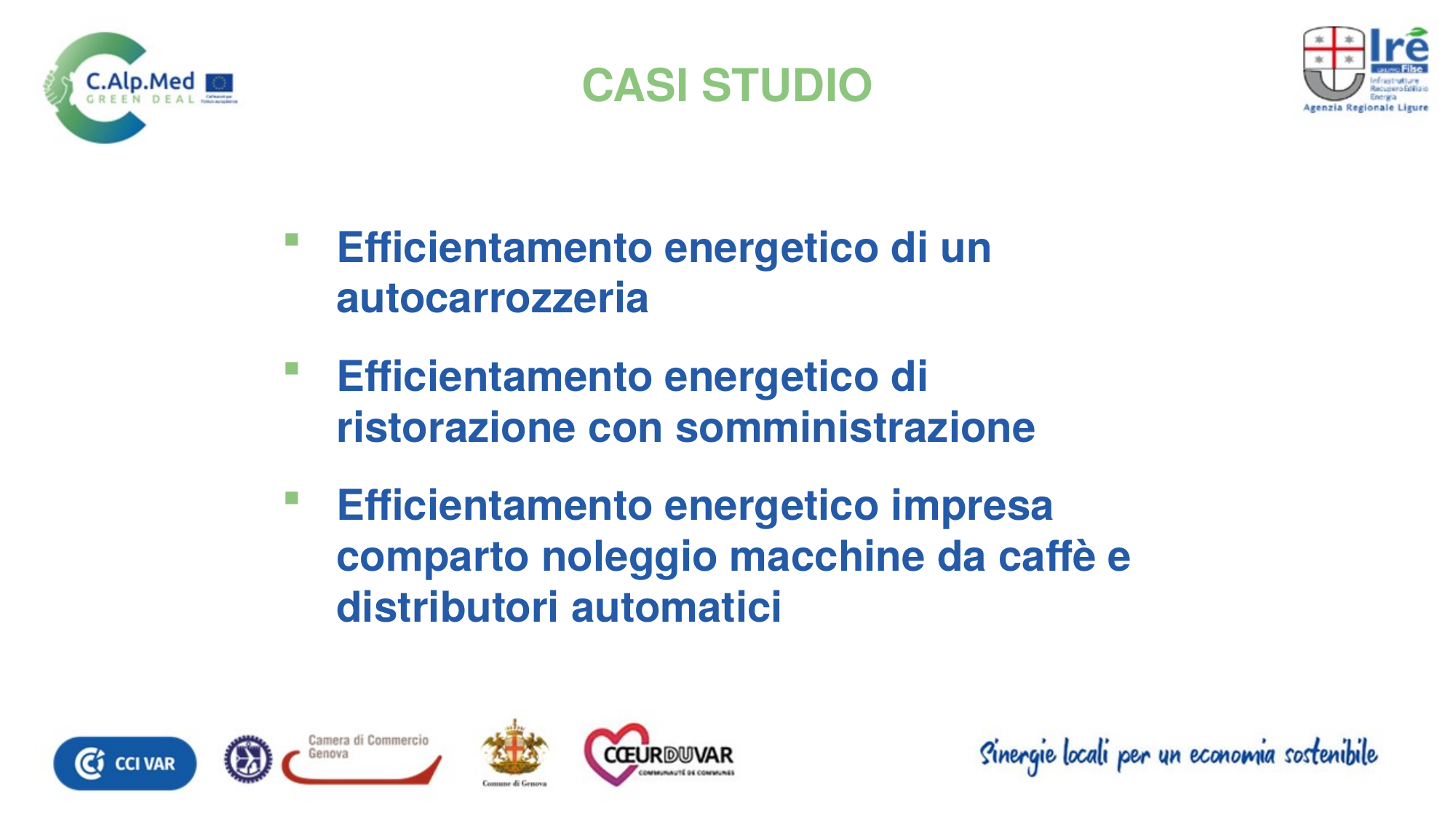

CASI STUDIO

Efficientamento energetico di un autocarrozzeria
Efficientamento energetico di ristorazione con somministrazione
Efficientamento energetico impresa comparto noleggio macchine da caffè e distributori automatici

31